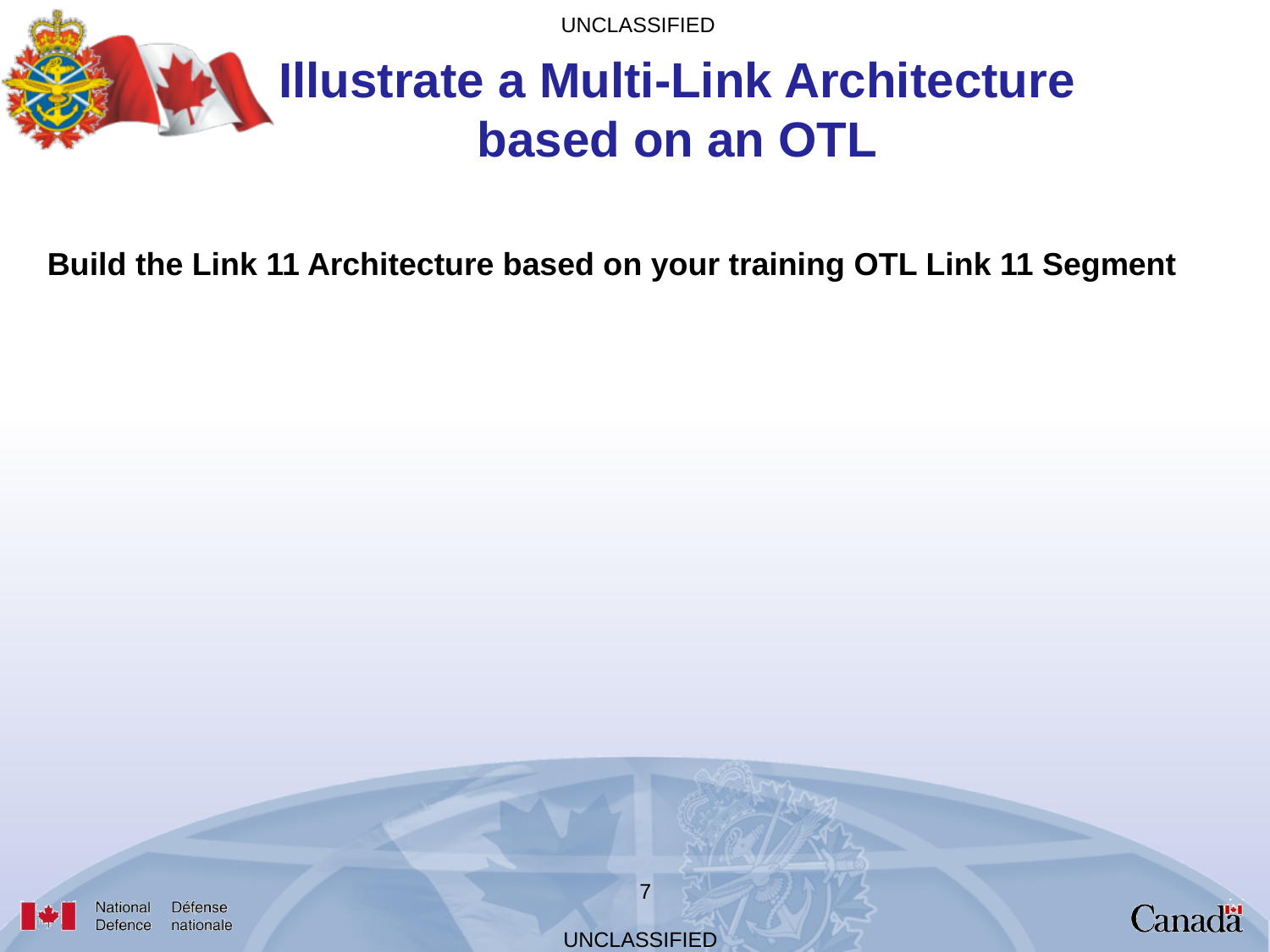

Illustrate a Multi-Link Architecture based on an OTL
Build the Link 11 Architecture based on your training OTL Link 11 Segment